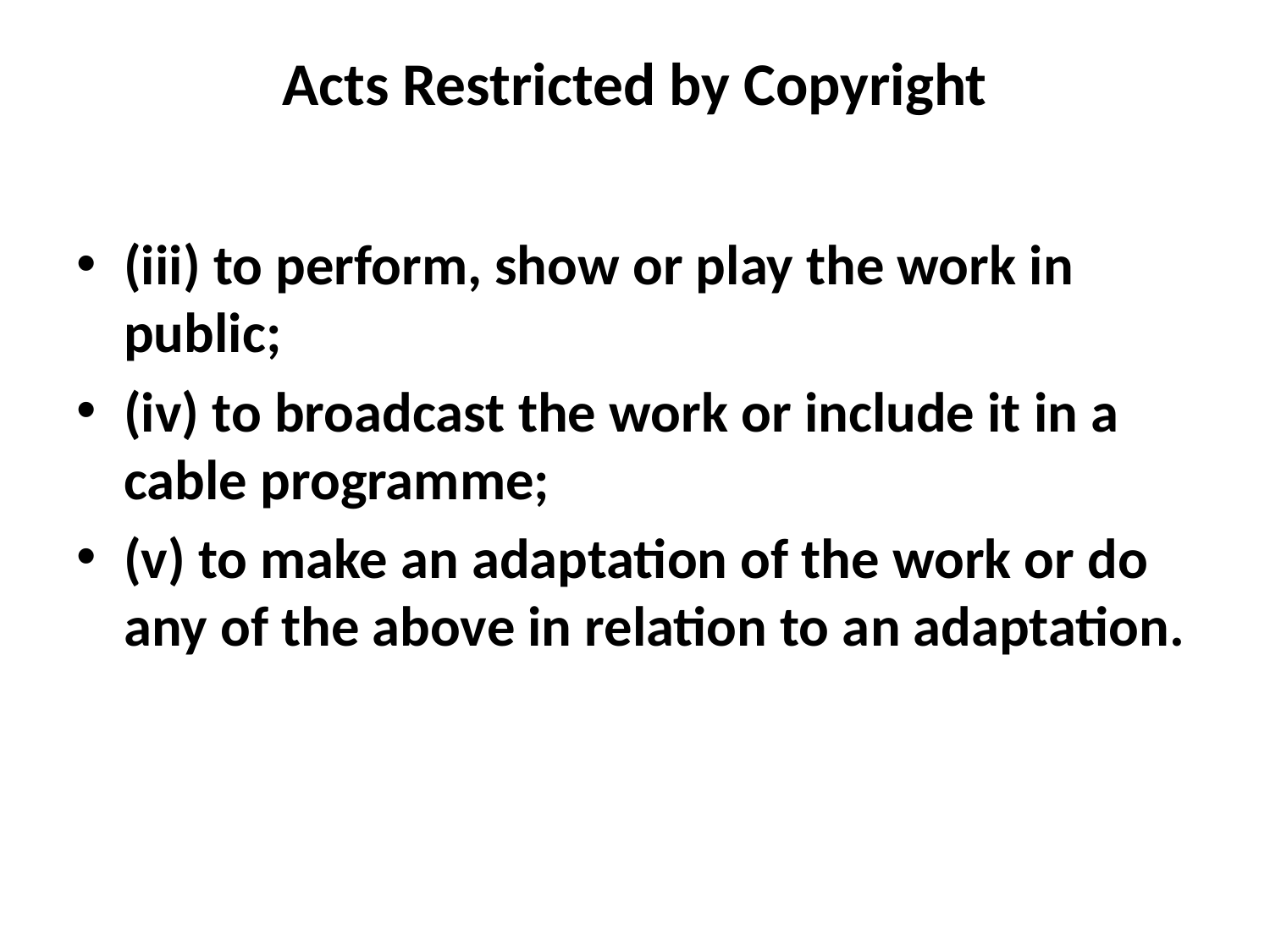

# Acts Restricted by Copyright
(iii) to perform, show or play the work in public;
(iv) to broadcast the work or include it in a cable programme;
(v) to make an adaptation of the work or do any of the above in relation to an adaptation.